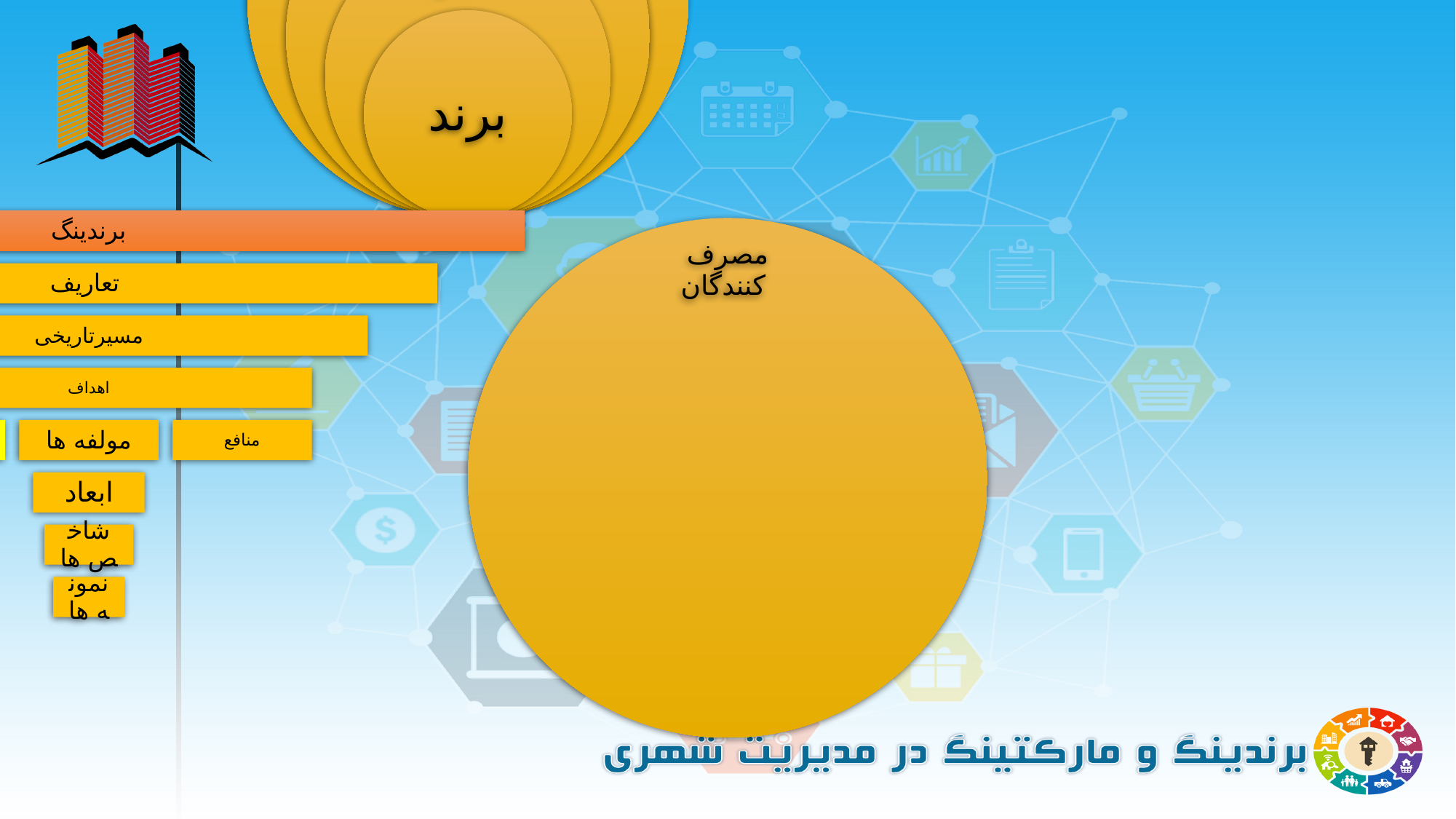

#
برندینگ
تعاریف
مسیرتاریخی
اهداف
مولفه ها
منافع
ابعاد
شاخص ها
نمونه ها
برند
مصرف کنندگان